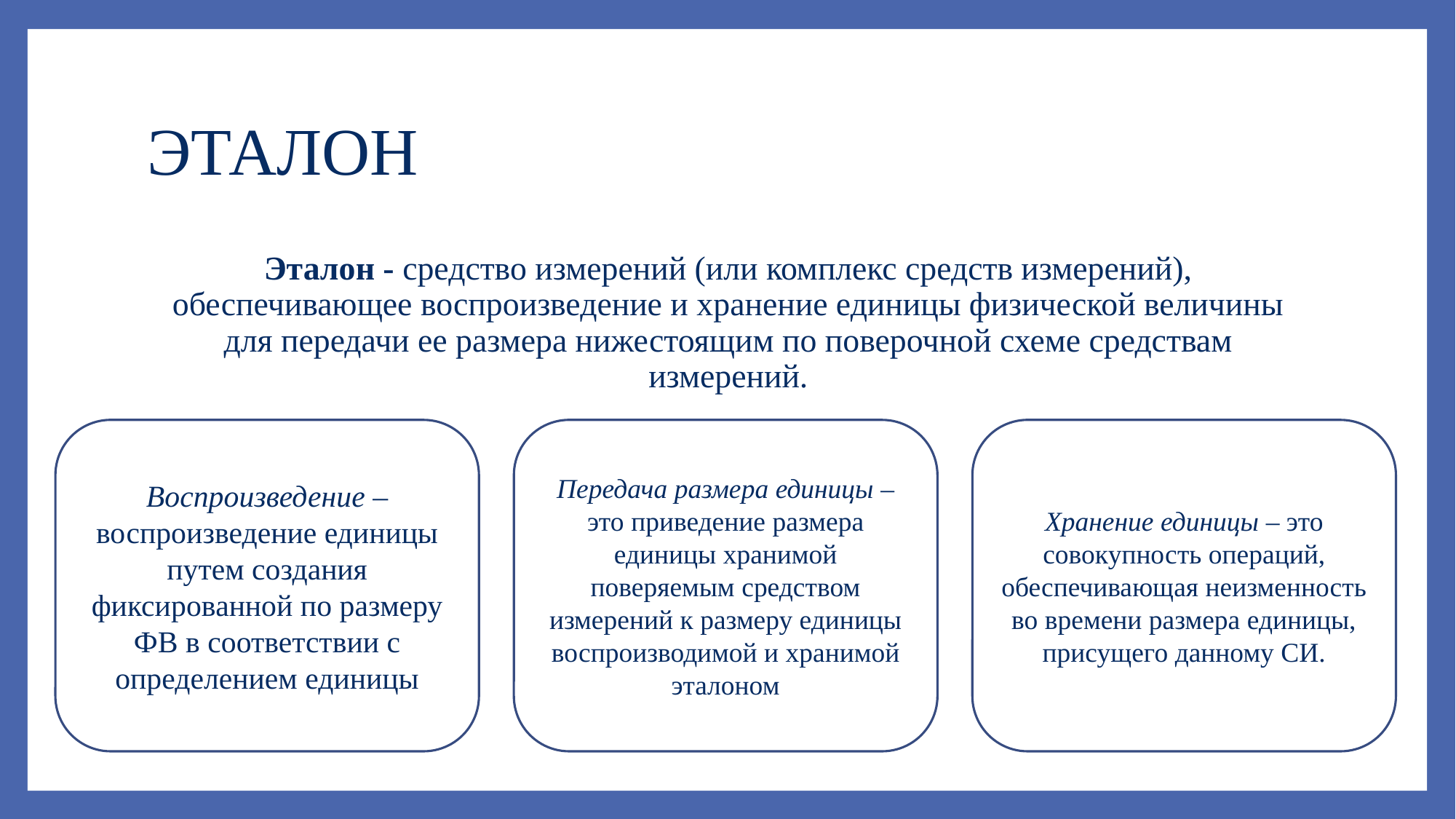

# ЭТАЛОН
Эталон - средство измерений (или комплекс средств измерений), обеспечивающее воспроизведение и хранение единицы физической величины для передачи ее размера нижестоящим по поверочной схеме средствам измерений.
Передача размера единицы – это приведение размера единицы хранимой поверяемым средством измерений к размеру единицы воспроизводимой и хранимой эталоном
Хранение единицы – это совокупность операций, обеспечивающая неизменность во времени размера единицы, присущего данному СИ.
Воспроизведение – воспроизведение единицы путем создания фиксированной по размеру ФВ в соответствии с определением единицы